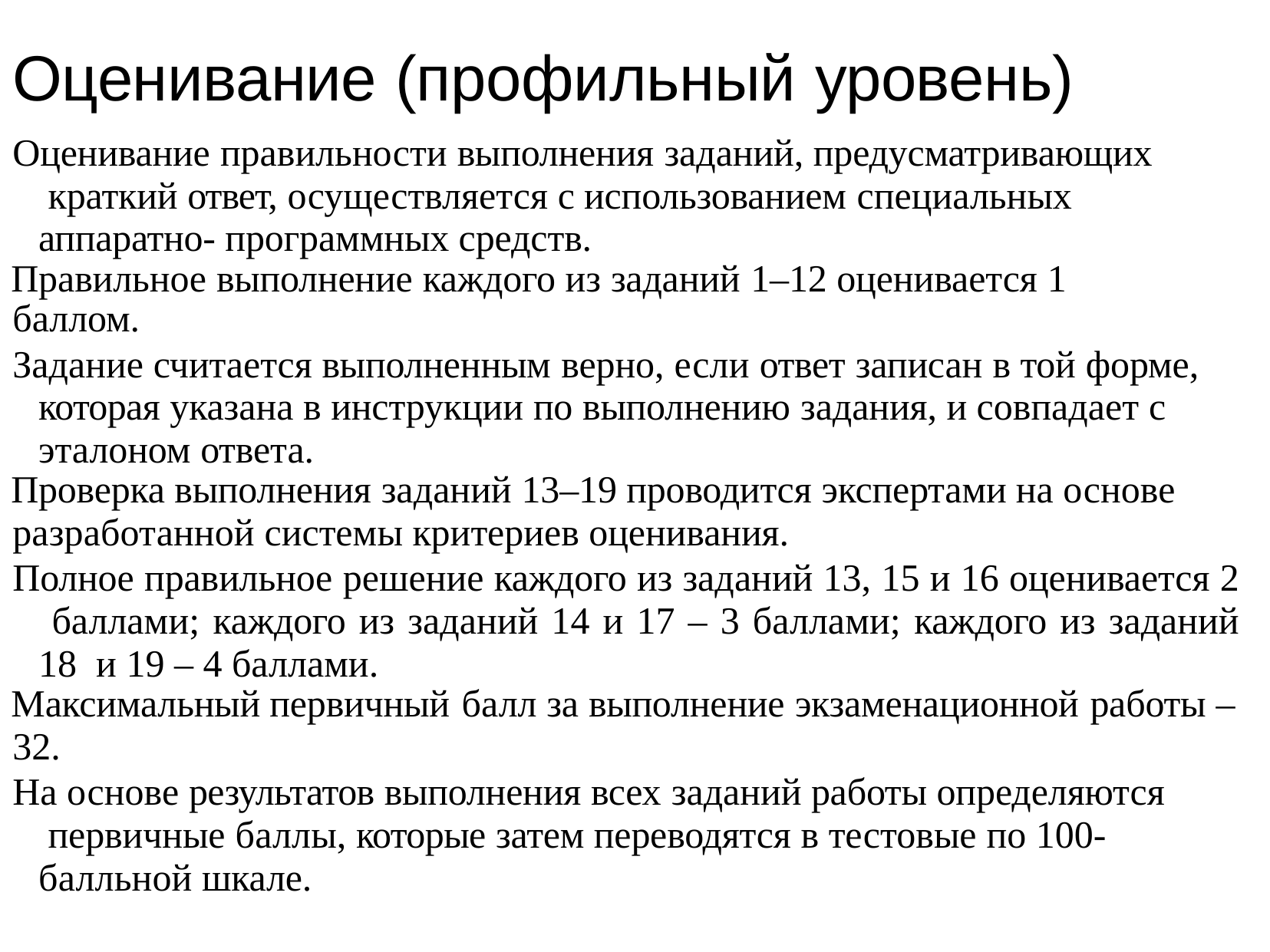

# Оценивание (профильный уровень)
Оценивание правильности выполнения заданий, предусматривающих  краткий ответ, осуществляется с использованием специальных  аппаратно- программных средств.
Правильное выполнение каждого из заданий 1–12 оценивается 1 баллом.
Задание считается выполненным верно, если ответ записан в той форме,  которая указана в инструкции по выполнению задания, и совпадает с  эталоном ответа.
Проверка выполнения заданий 13–19 проводится экспертами на основе
разработанной системы критериев оценивания.
Полное правильное решение каждого из заданий 13, 15 и 16 оценивается 2  баллами; каждого из заданий 14 и 17 – 3 баллами; каждого из заданий 18  и 19 – 4 баллами.
Максимальный первичный балл за выполнение экзаменационной работы –
32.
На основе результатов выполнения всех заданий работы определяются  первичные баллы, которые затем переводятся в тестовые по 100-  балльной шкале.